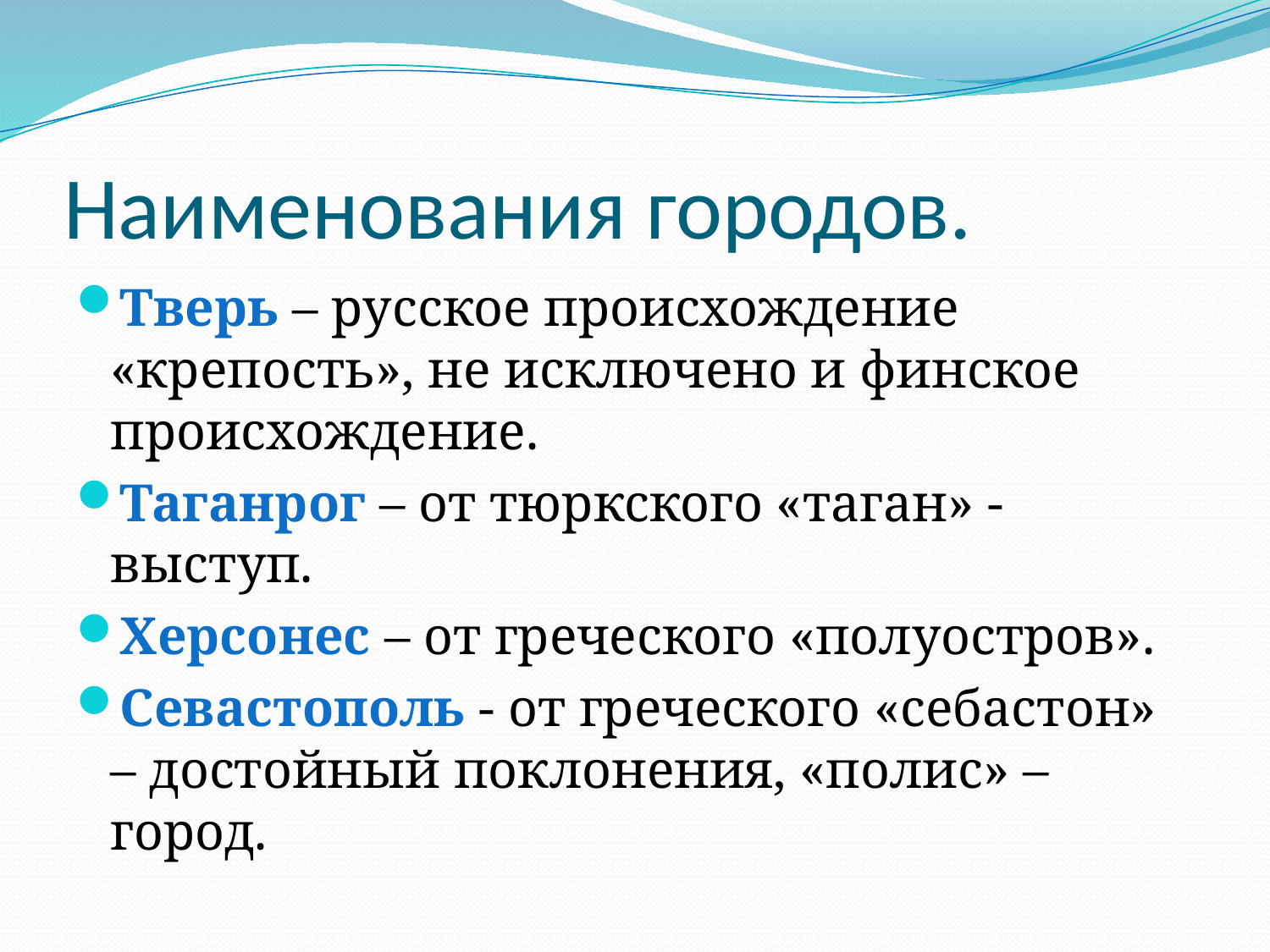

# Наименования городов.
Тверь – русское происхождение «крепость», не исключено и финское происхождение.
Таганрог – от тюркского «таган» - выступ.
Херсонес – от греческого «полуостров».
Севастополь - от греческого «себастон» – достойный поклонения, «полис» – город.